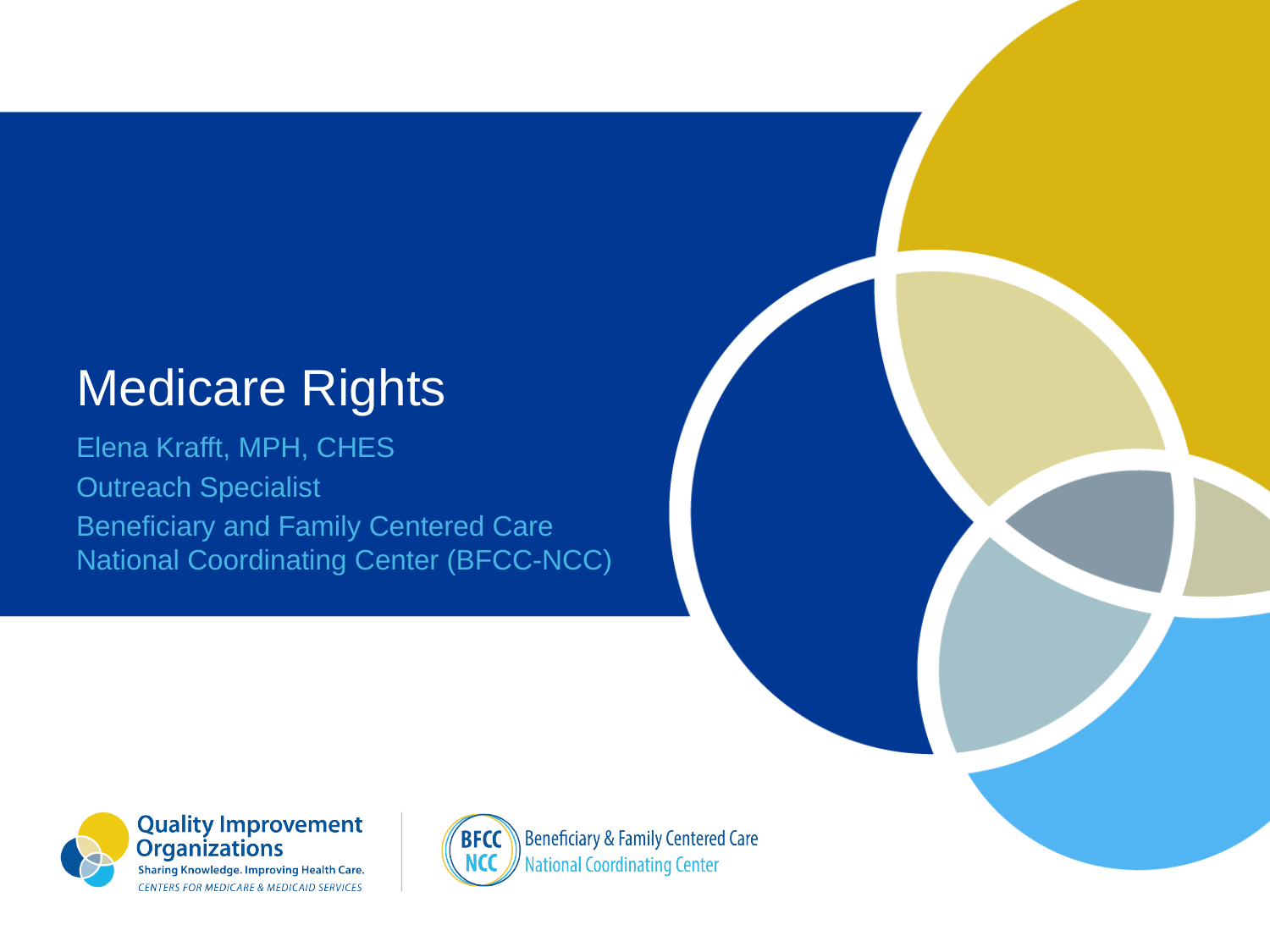

# Medicare Rights
Elena Krafft, MPH, CHES
Outreach Specialist
Beneficiary and Family Centered Care National Coordinating Center (BFCC-NCC)